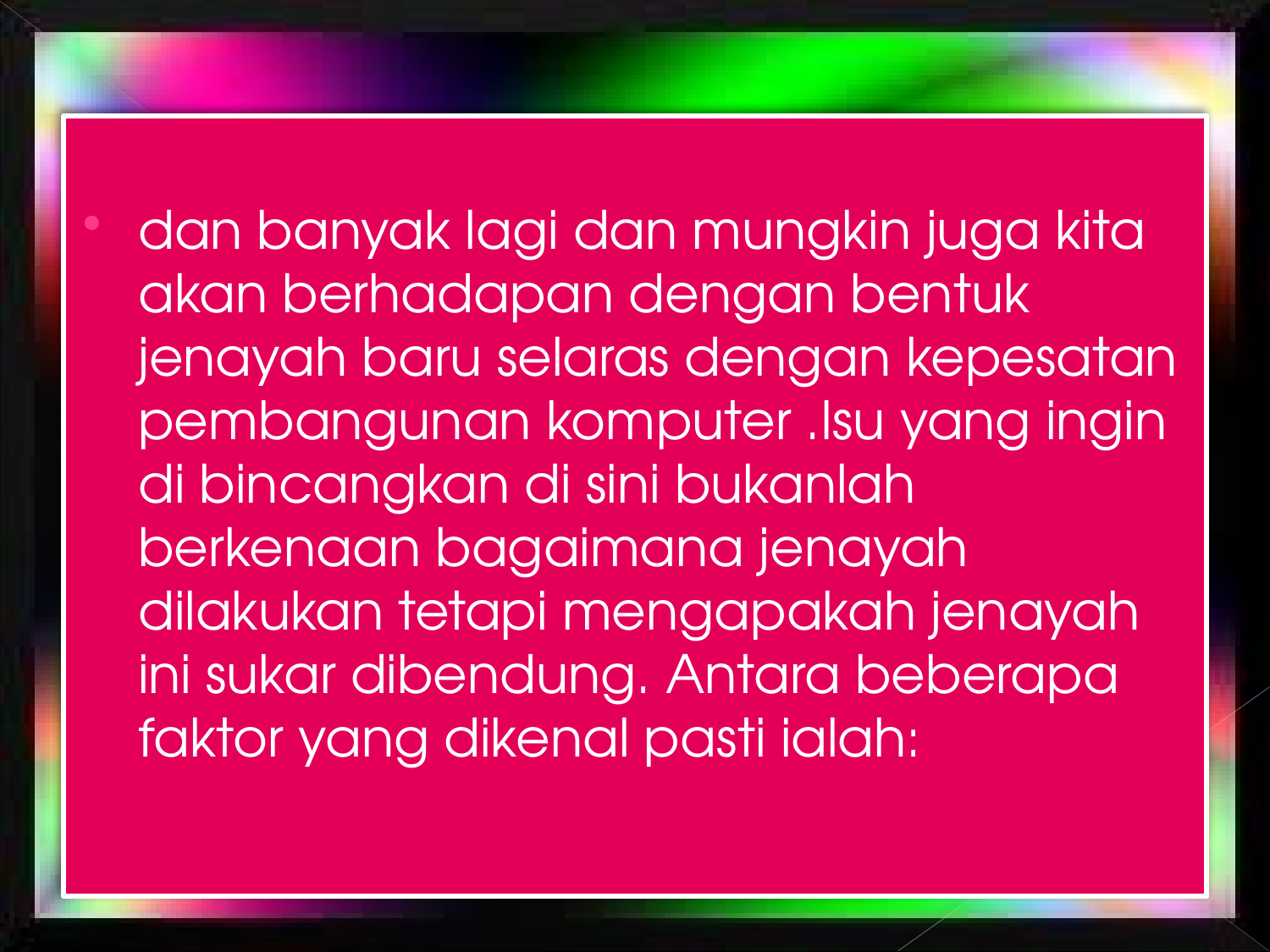

dan banyak lagi dan mungkin juga kita akan berhadapan dengan bentuk jenayah baru selaras dengan kepesatan pembangunan komputer .Isu yang ingin di bincangkan di sini bukanlah berkenaan bagaimana jenayah dilakukan tetapi mengapakah jenayah ini sukar dibendung. Antara beberapa faktor yang dikenal pasti ialah: